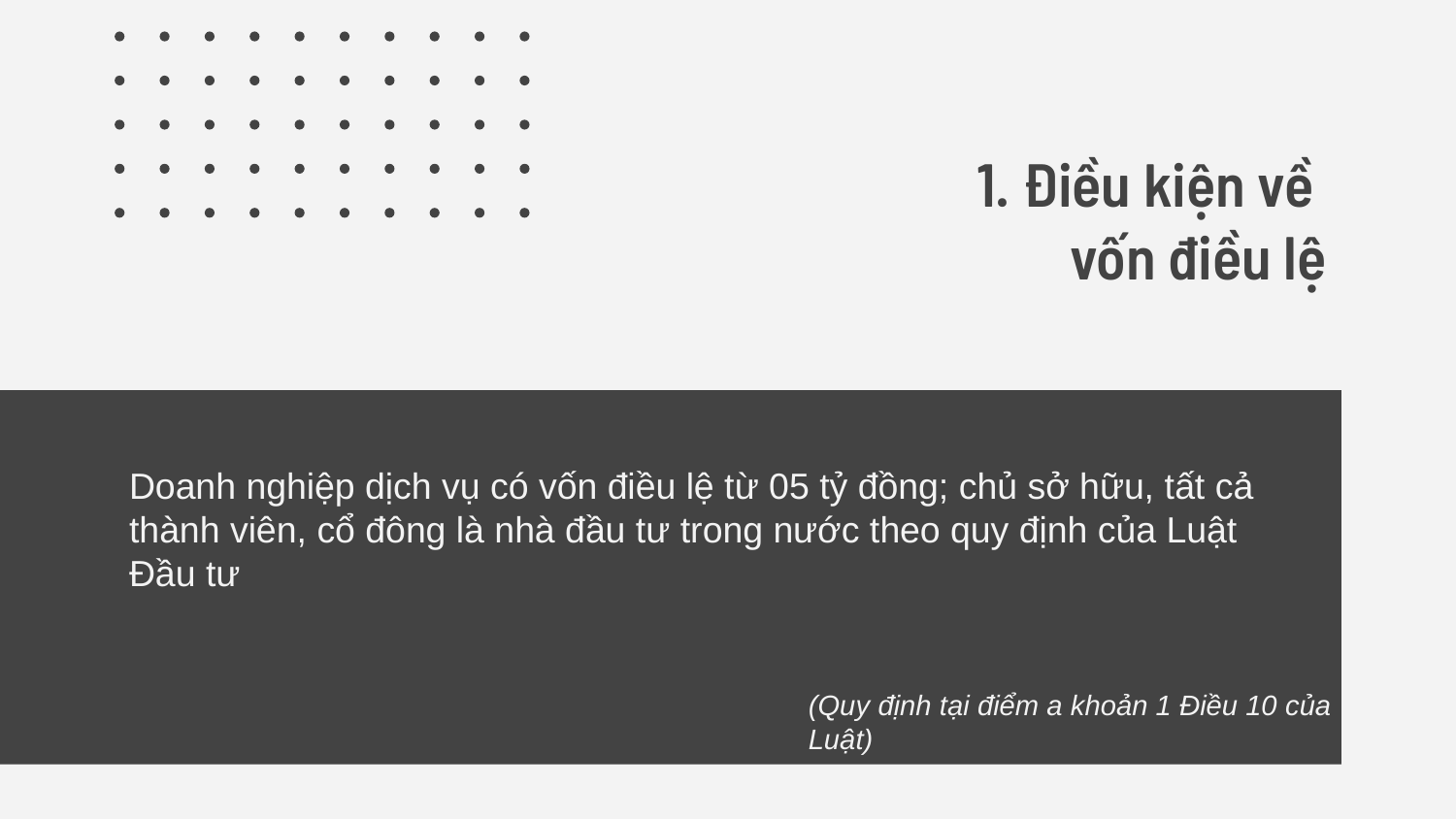

# 1. Điều kiện về vốn điều lệ

Doanh nghiệp dịch vụ có vốn điều lệ từ 05 tỷ đồng; chủ sở hữu, tất cả thành viên, cổ đông là nhà đầu tư trong nước theo quy định của Luật Đầu tư
(Quy định tại điểm a khoản 1 Điều 10 của Luật)